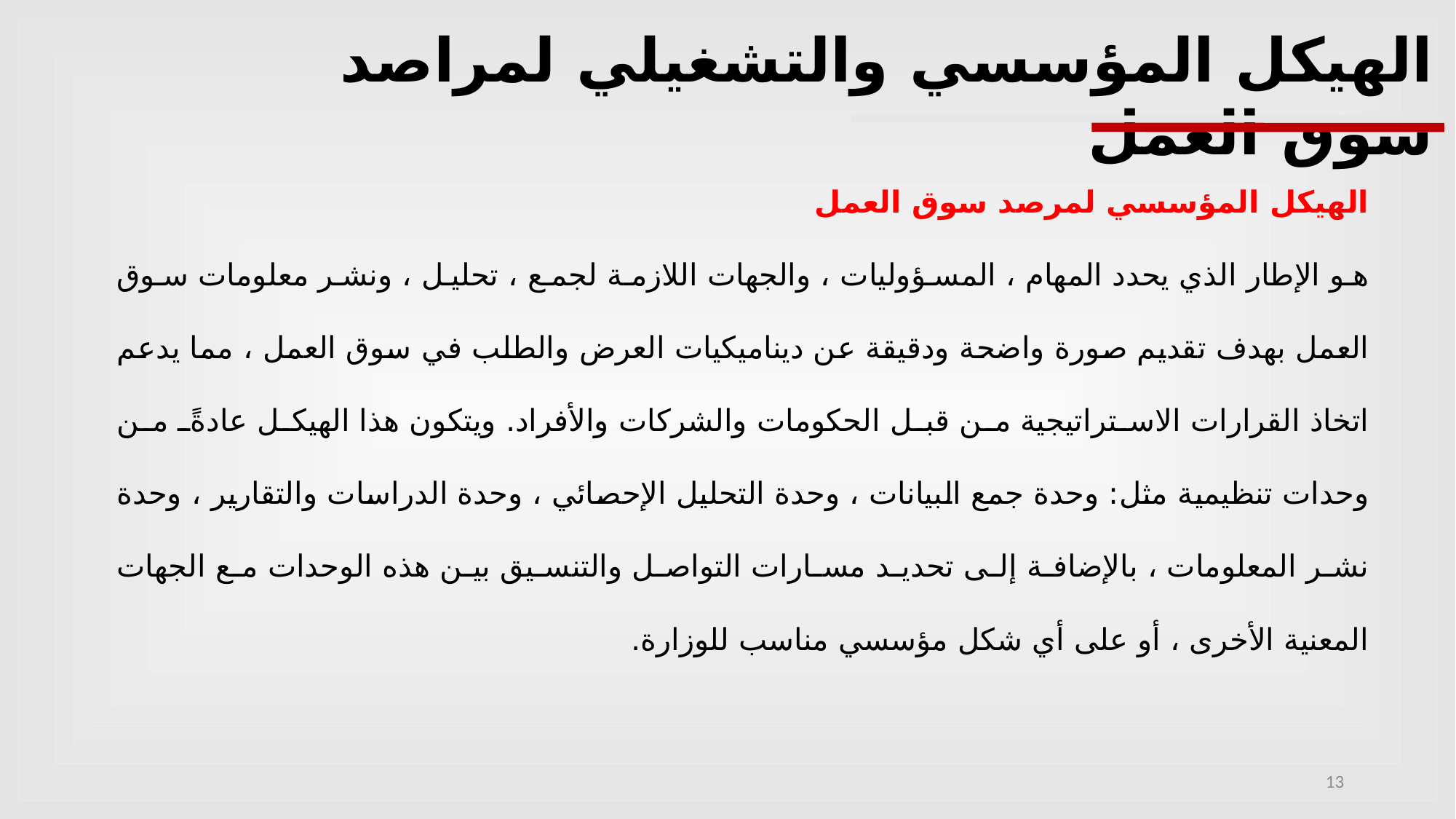

الهيكل المؤسسي والتشغيلي لمراصد سوق العمل

الهيكل المؤسسي لمرصد سوق العمل
هو الإطار الذي يحدد المهام ، المسؤوليات ، والجهات اللازمة لجمع ، تحليل ، ونشر معلومات سوق العمل بهدف تقديم صورة واضحة ودقيقة عن ديناميكيات العرض والطلب في سوق العمل ، مما يدعم اتخاذ القرارات الاستراتيجية من قبل الحكومات والشركات والأفراد. ويتكون هذا الهيكل عادةً من وحدات تنظيمية مثل: وحدة جمع البيانات ، وحدة التحليل الإحصائي ، وحدة الدراسات والتقارير ، وحدة نشر المعلومات ، بالإضافة إلى تحديد مسارات التواصل والتنسيق بين هذه الوحدات مع الجهات المعنية الأخرى ، أو على أي شكل مؤسسي مناسب للوزارة.
13